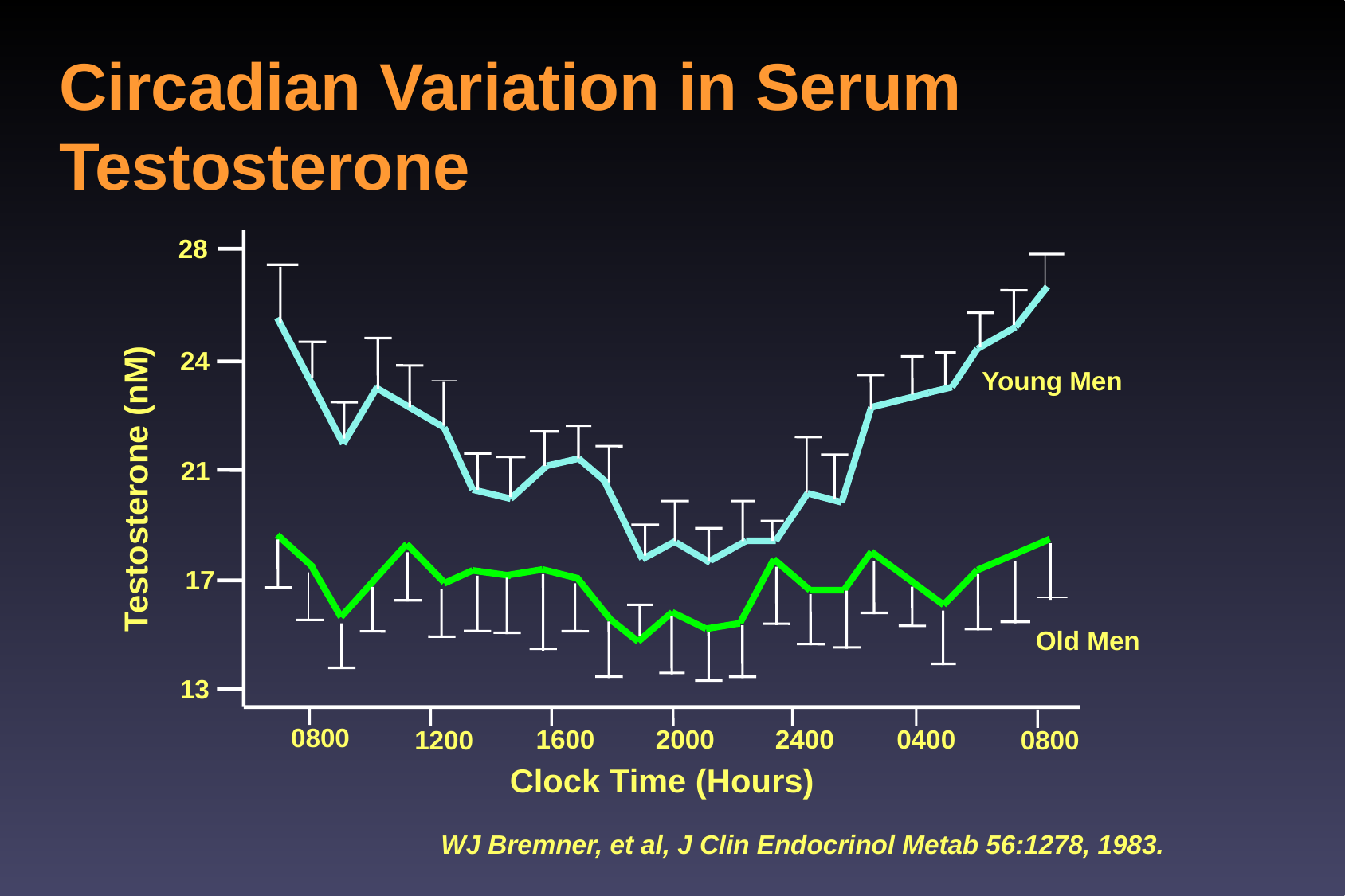

Circadian Variation in Serum Testosterone

28

24

Young Men

21

Testosterone (nM)

17

Old Men

13

0800
1600
2000
2400
0400
1200
0800
Clock Time (Hours)
WJ Bremner, et al, J Clin Endocrinol Metab 56:1278, 1983.